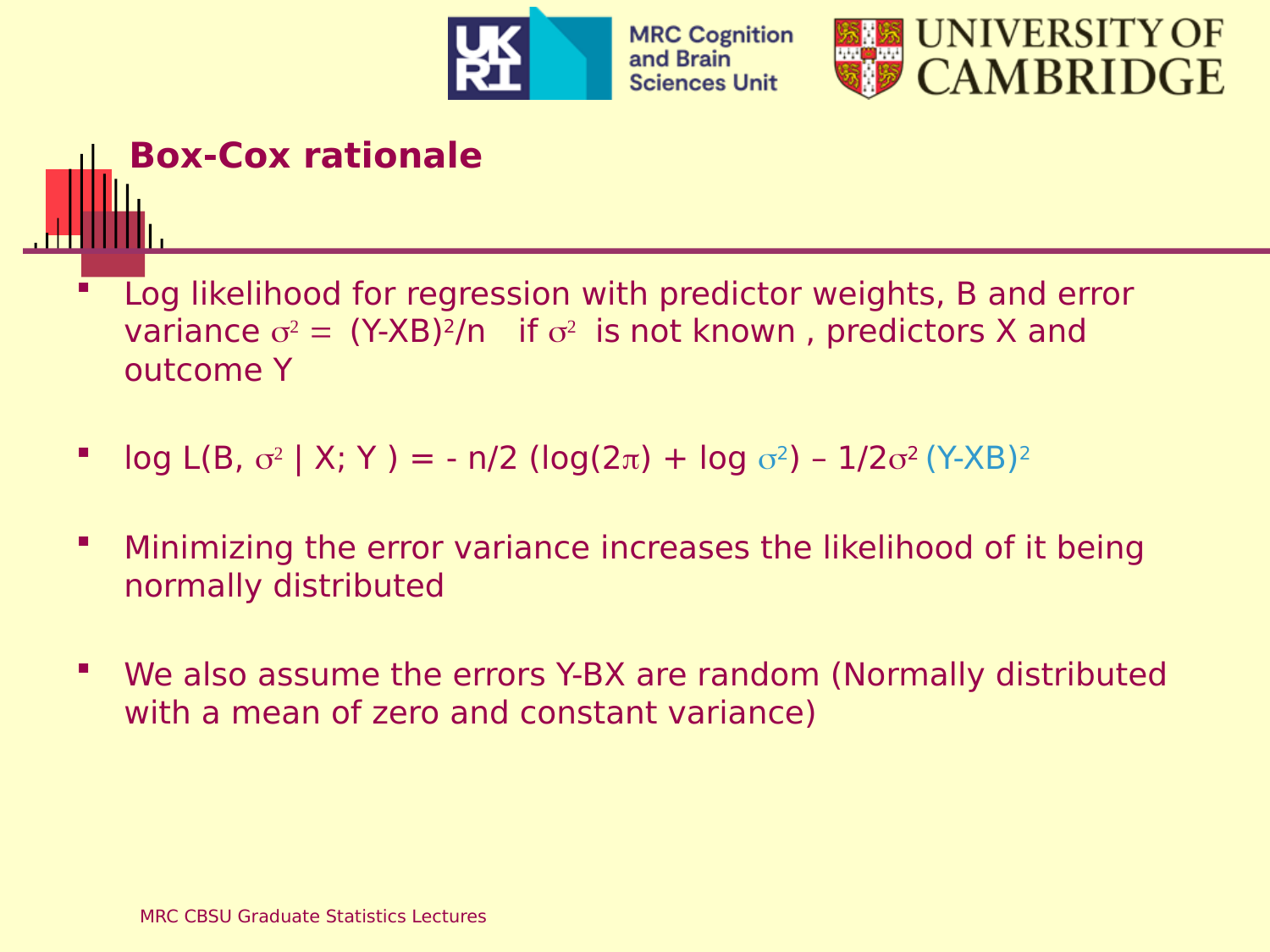

# Box-Cox rationale

Log likelihood for regression with predictor weights, B and error variance σ2 = (Y-XB)2/n  if σ2  is not known , predictors X and outcome Y

log L(B, σ2 | X; Y ) = - n/2 (log(2π) + log σ2) – 1/2σ2 (Y-XB)2

Minimizing the error variance increases the likelihood of it being normally distributed

We also assume the errors Y-BX are random (Normally distributed with a mean of zero and constant variance)
MRC CBSU Graduate Statistics Lectures